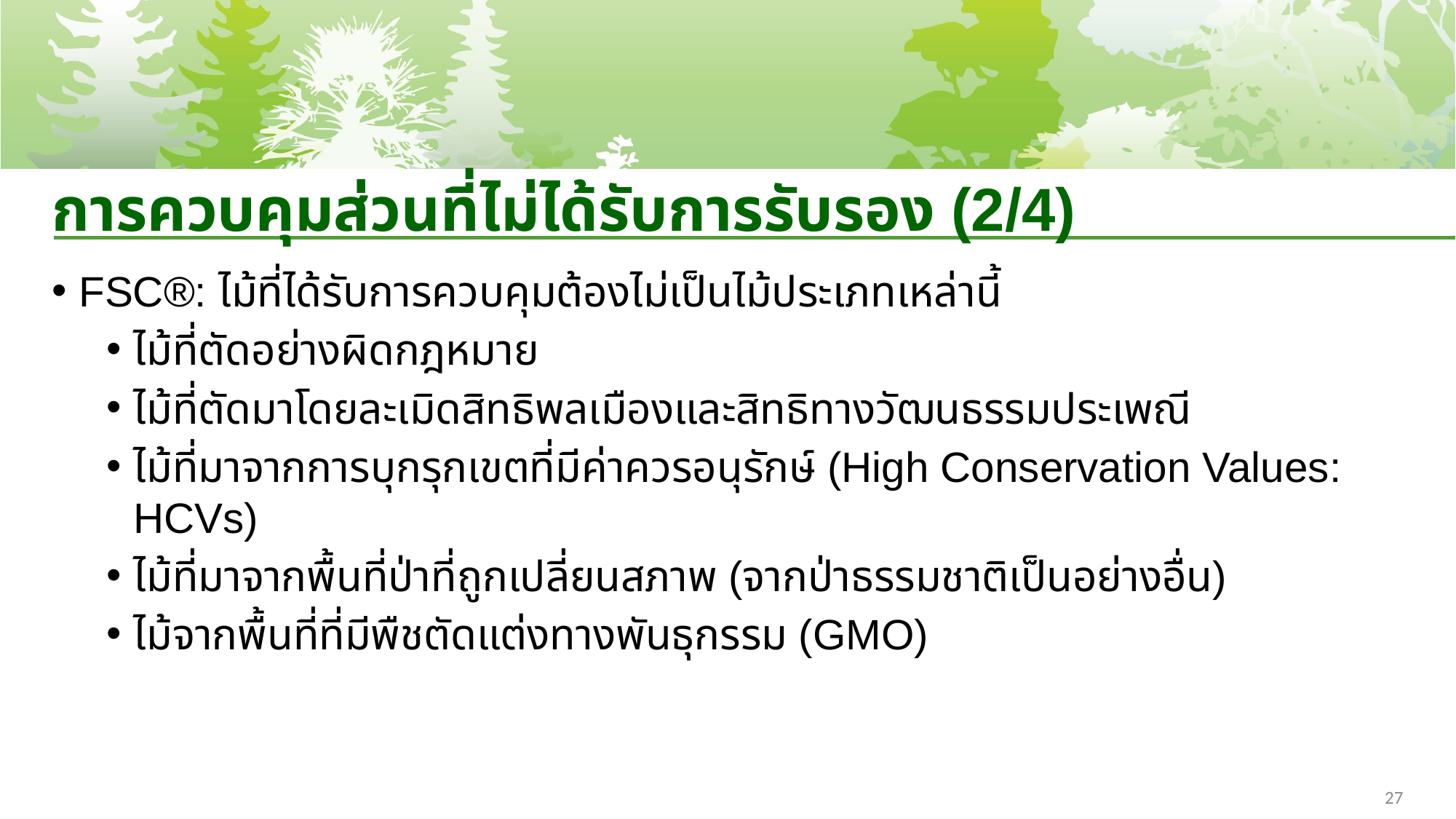

# การควบคุมส่วนที่ไม่ได้รับการรับรอง (2/4)
FSC®: ไม้ที่ได้รับการควบคุมต้องไม่เป็นไม้ประเภทเหล่านี้
ไม้ที่ตัดอย่างผิดกฎหมาย
ไม้ที่ตัดมาโดยละเมิดสิทธิพลเมืองและสิทธิทางวัฒนธรรมประเพณี
ไม้ที่มาจากการบุกรุกเขตที่มีค่าควรอนุรักษ์ (High Conservation Values: HCVs)
ไม้ที่มาจากพื้นที่ป่าที่ถูกเปลี่ยนสภาพ (จากป่าธรรมชาติเป็นอย่างอื่น)
ไม้จากพื้นที่ที่มีพืชตัดแต่งทางพันธุกรรม (GMO)

27